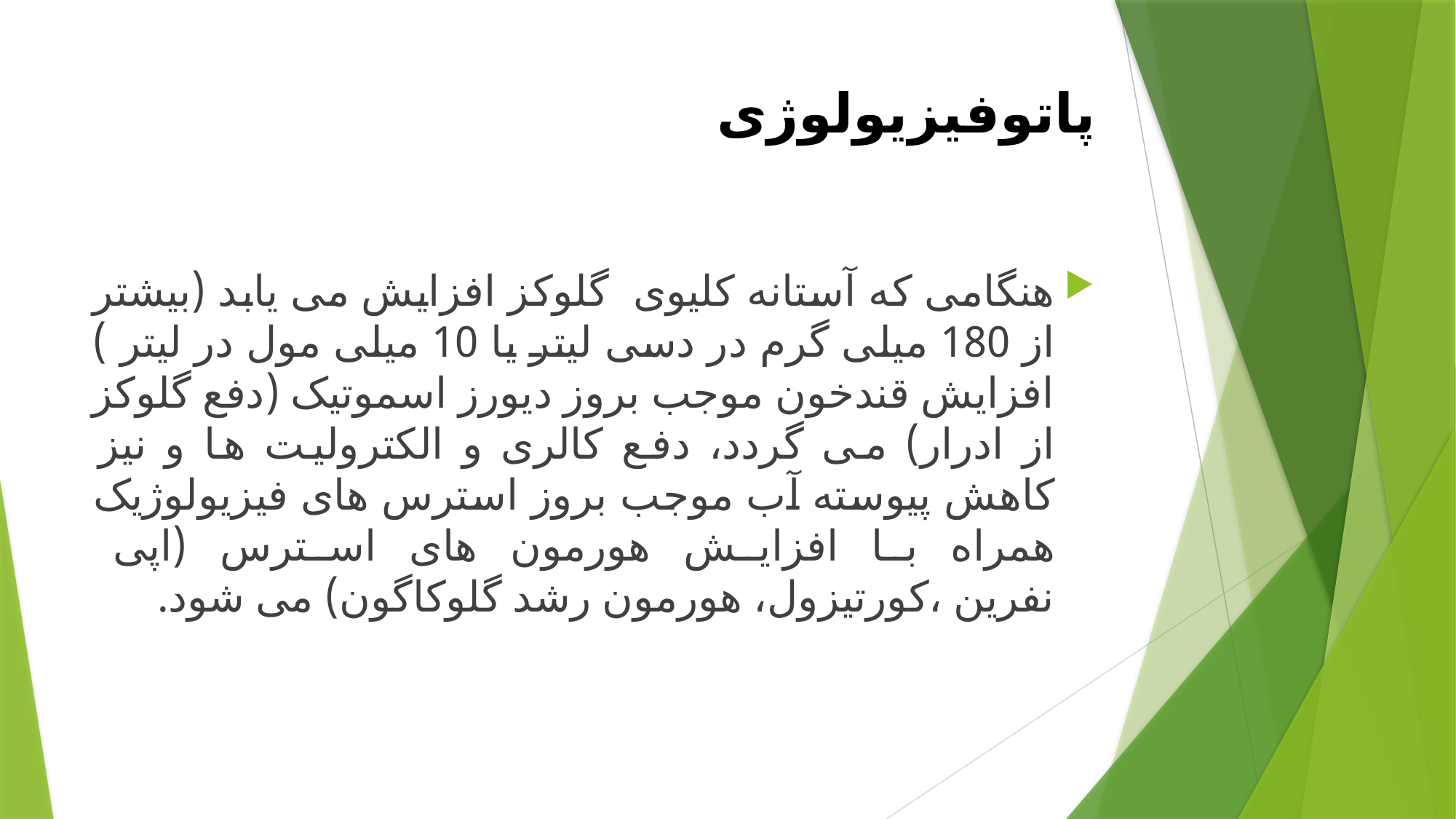

# پاتوفیزیولوژی
هنگامی که آستانه کلیوی  گلوکز افزایش می یابد (بیشتر از 180 میلی گرم در دسی لیتر یا 10 میلی مول در لیتر ) افزایش قندخون موجب بروز دیورز اسموتیک (دفع گلوکز از ادرار) می گردد، دفع کالری و الکترولیت ها و نیز کاهش پیوسته آب موجب بروز استرس های فیزیولوژیک همراه با افزایش هورمون های استرس (اپی نفرین ،کورتیزول، هورمون رشد گلوکاگون) می شود.